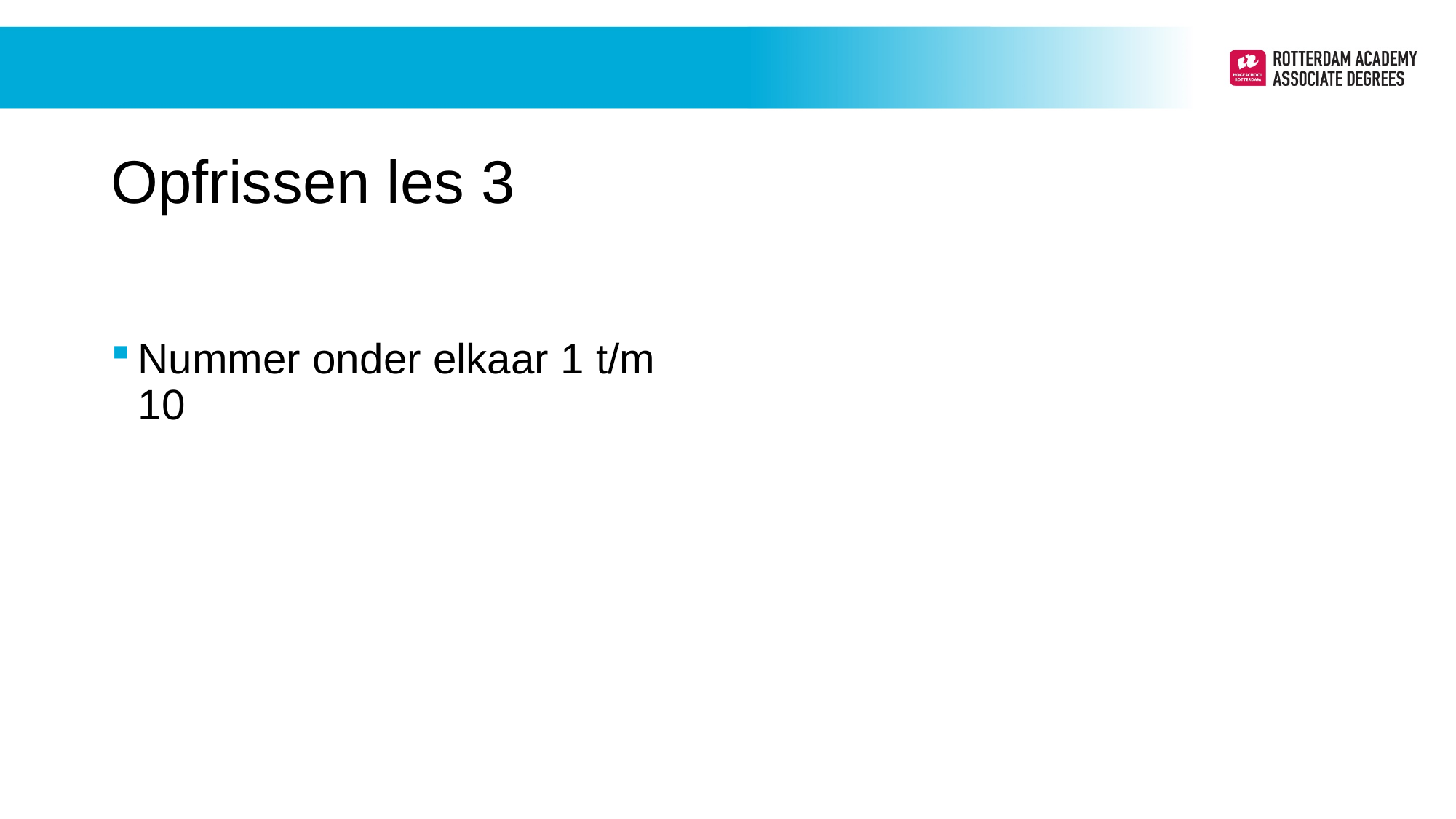

# Opfrissen les 3
Nummer onder elkaar 1 t/m 10